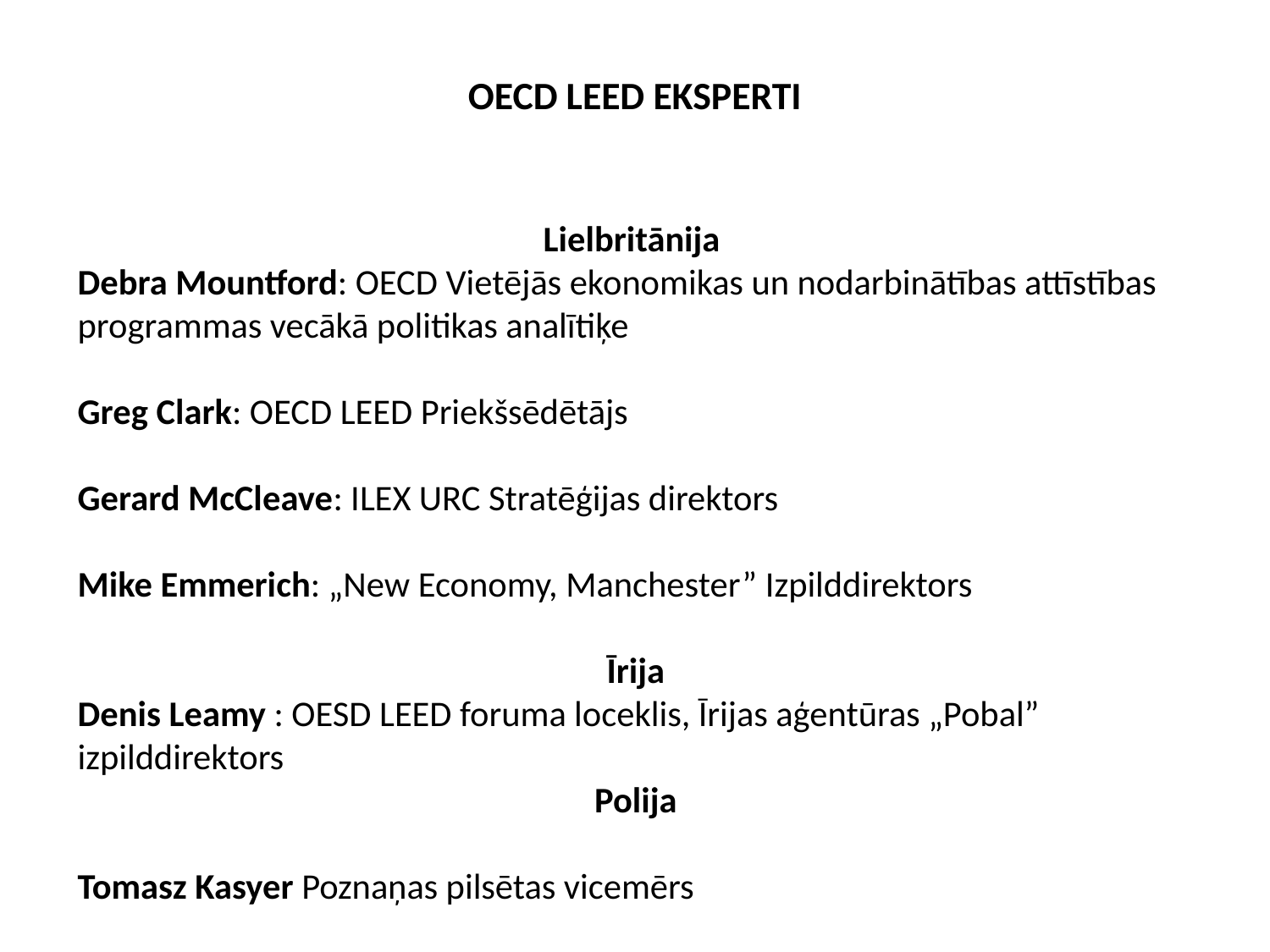

# OECD LEED EKSPERTI

Lielbritānija
Debra Mountford: OECD Vietējās ekonomikas un nodarbinātības attīstības programmas vecākā politikas analītiķe
Greg Clark: OECD LEED Priekšsēdētājs
Gerard McCleave: ILEX URC Stratēģijas direktors
Mike Emmerich: „New Economy, Manchester” Izpilddirektors

Īrija
Denis Leamy : OESD LEED foruma loceklis, Īrijas aģentūras „Pobal” izpilddirektors
Polija
Tomasz Kasyer Poznaņas pilsētas vicemērs